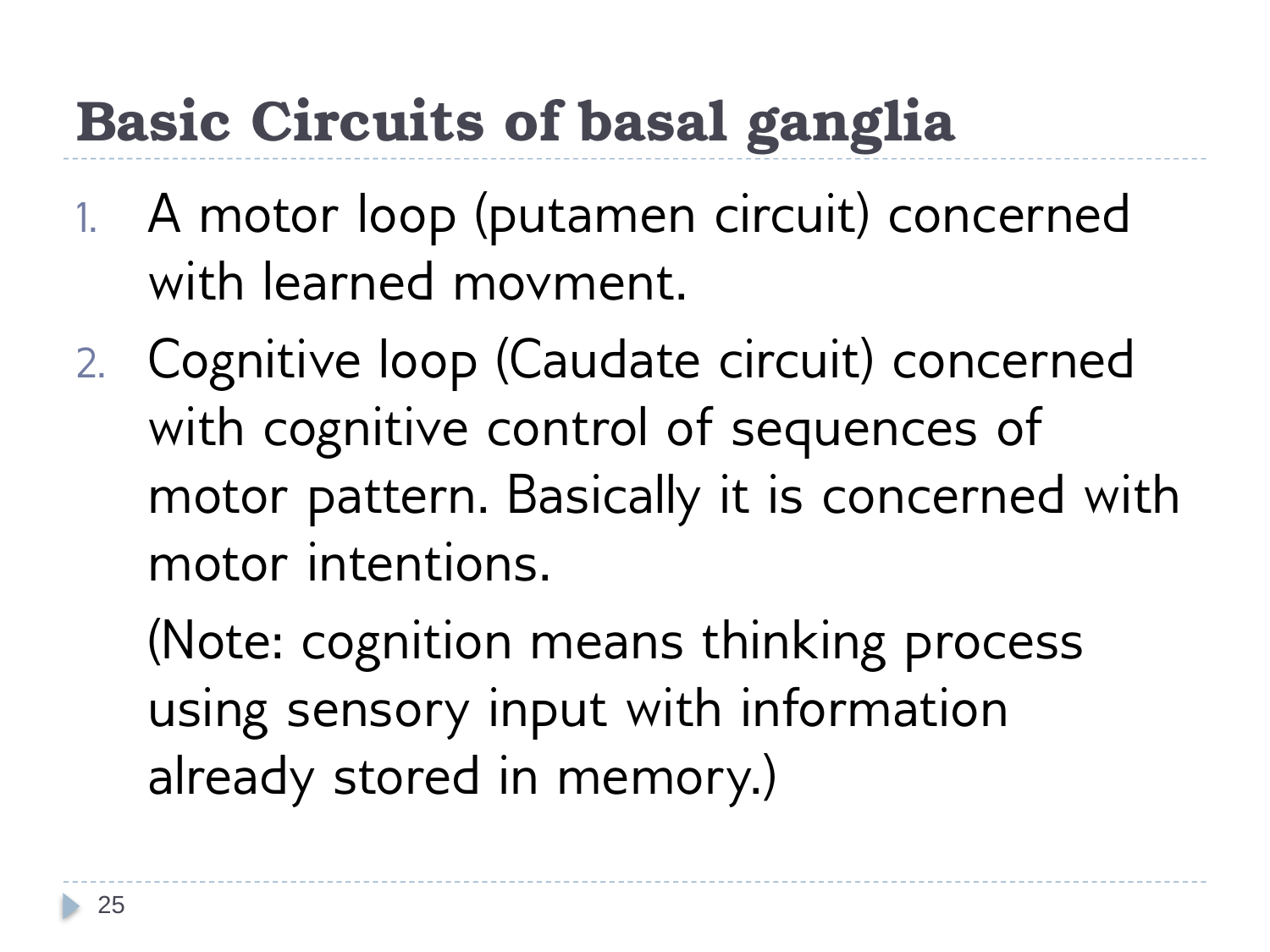

# Basic Circuits of basal ganglia
A motor loop (putamen circuit) concerned with learned movment.
Cognitive loop (Caudate circuit) concerned with cognitive control of sequences of motor pattern. Basically it is concerned with motor intentions.
	(Note: cognition means thinking process using sensory input with information already stored in memory.)
25